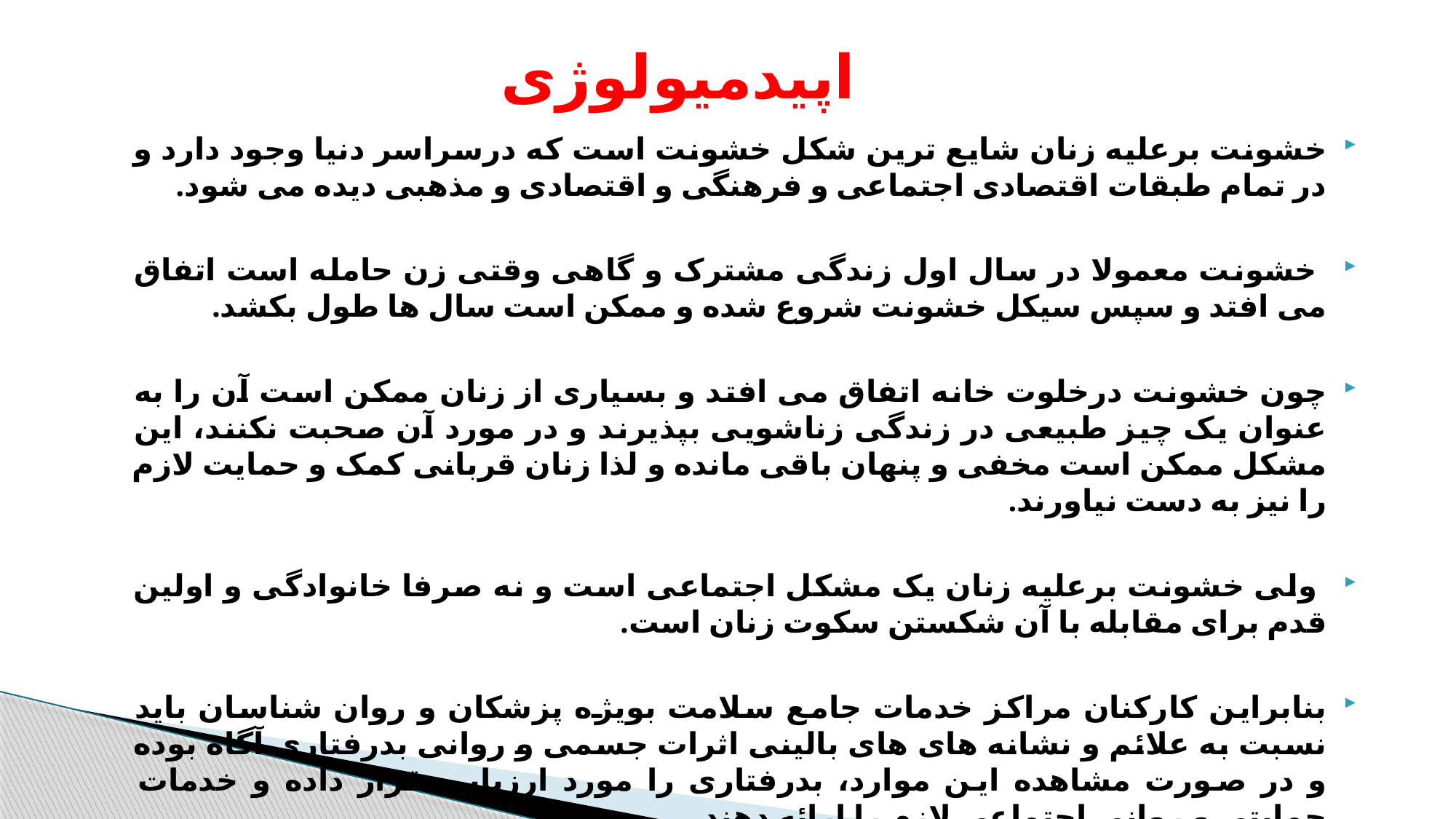

# اپیدمیولوژی
خشونت برعلیه زنان شایع ترین شکل خشونت است که درسراسر دنیا وجود دارد و در تمام طبقات اقتصادی اجتماعی و فرهنگی و اقتصادی و مذهبی دیده می شود.

 خشونت معمولا در سال اول زندگی مشترک و گاهی وقتی زن حامله است اتفاق می افتد و سپس سیکل خشونت شروع شده و ممکن است سال ها طول بکشد.

چون خشونت درخلوت خانه اتفاق می افتد و بسیاری از زنان ممکن است آن را به عنوان یک چیز طبیعی در زندگی زناشویی بپذیرند و در مورد آن صحبت نکنند، این مشکل ممکن است مخفی و پنهان باقی مانده و لذا زنان قربانی کمک و حمایت لازم را نیز به دست نیاورند.

 ولی خشونت برعلیه زنان یک مشکل اجتماعی است و نه صرفا خانوادگی و اولین قدم برای مقابله با آن شکستن سکوت زنان است.

بنابراین کارکنان مراکز خدمات جامع سلامت بویژه پزشکان و روان شناسان باید نسبت به علائم و نشانه های های بالینی اثرات جسمی و روانی بدرفتاری آگاه بوده و در صورت مشاهده این موارد، بدرفتاری را مورد ارزیابی قرار داده و خدمات حمایتی و روانی اجتماعی لازم را ارائه دهند.